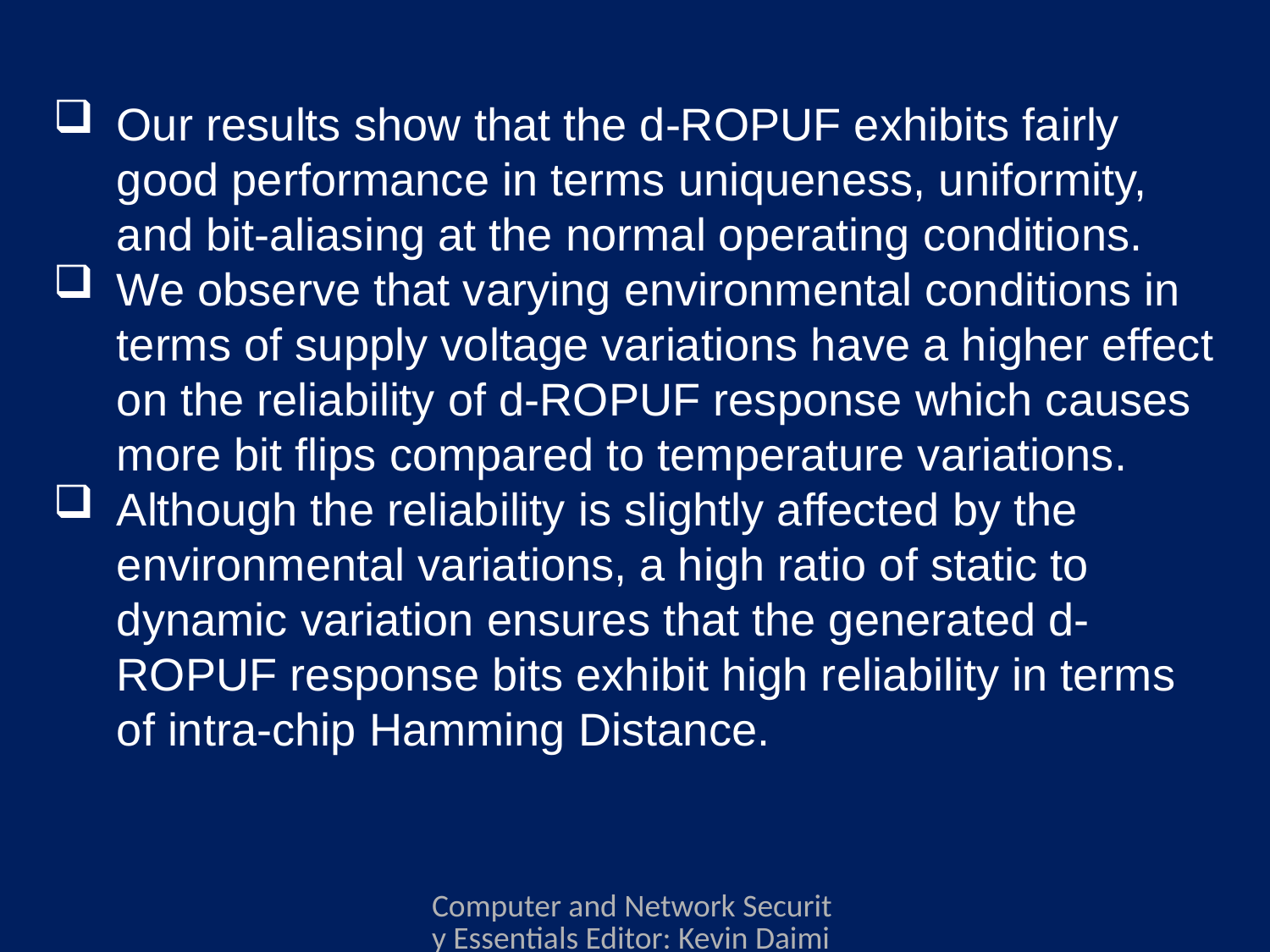

Our results show that the d-ROPUF exhibits fairly good performance in terms uniqueness, uniformity, and bit-aliasing at the normal operating conditions.
We observe that varying environmental conditions in terms of supply voltage variations have a higher effect on the reliability of d-ROPUF response which causes more bit flips compared to temperature variations.
Although the reliability is slightly affected by the environmental variations, a high ratio of static to dynamic variation ensures that the generated d-ROPUF response bits exhibit high reliability in terms of intra-chip Hamming Distance.
Computer and Network Security Essentials Editor: Kevin Daimi Associate Editors: Guillermo Francia, Levent Ertaul, Luis H. Encinas, Eman El-Sheikh Published by Springer